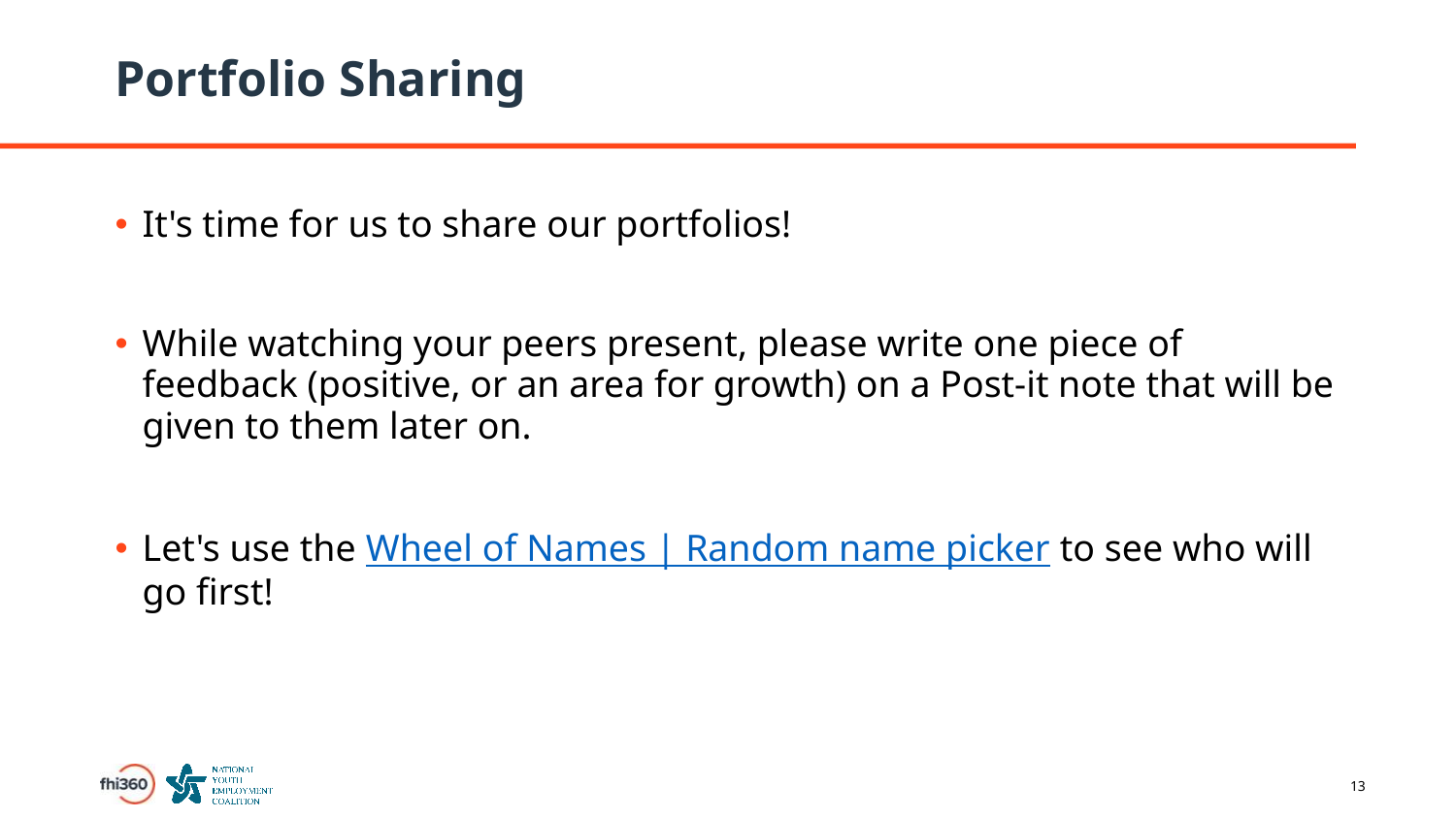

# Portfolio Sharing
It's time for us to share our portfolios!

While watching your peers present, please write one piece of feedback (positive, or an area for growth) on a Post-it note that will be given to them later on.

Let's use the Wheel of Names | Random name picker to see who will go first!